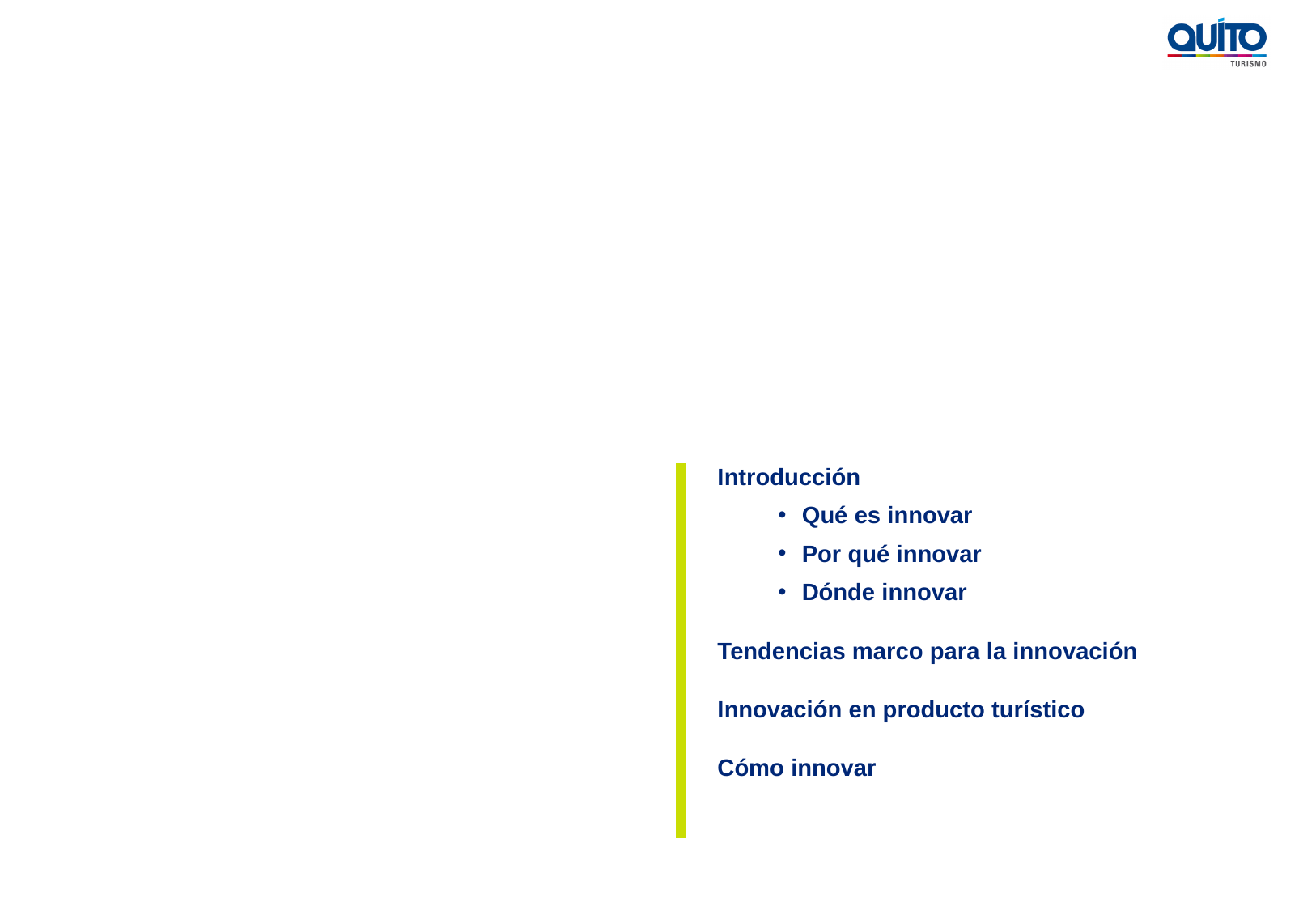

Introducción
Qué es innovar
Por qué innovar
Dónde innovar
Tendencias marco para la innovación
Innovación en producto turístico
Cómo innovar